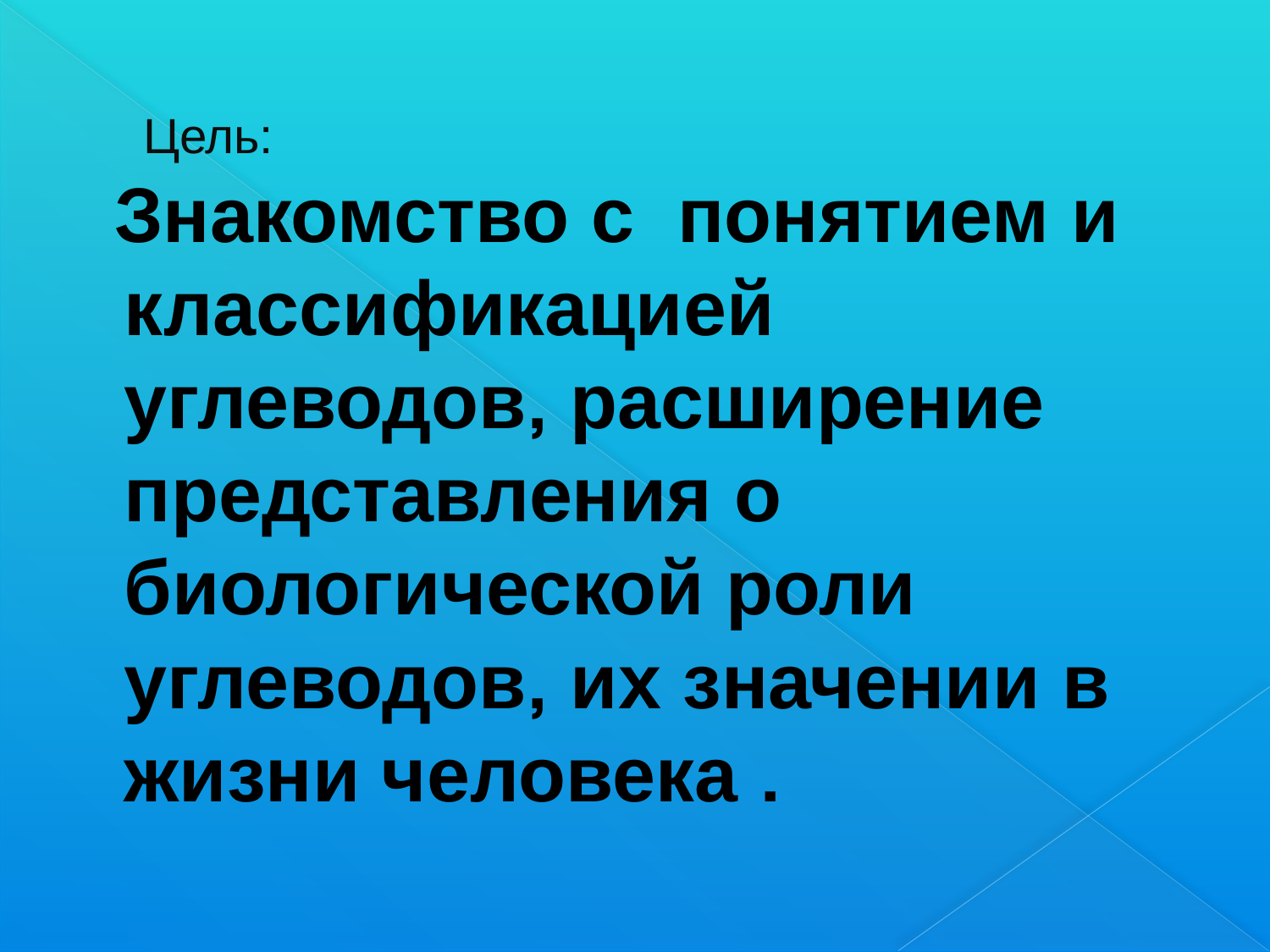

# Цель:
  Знакомство с  понятием и классификацией углеводов, расширение представления о биологической роли углеводов, их значении в жизни человека .